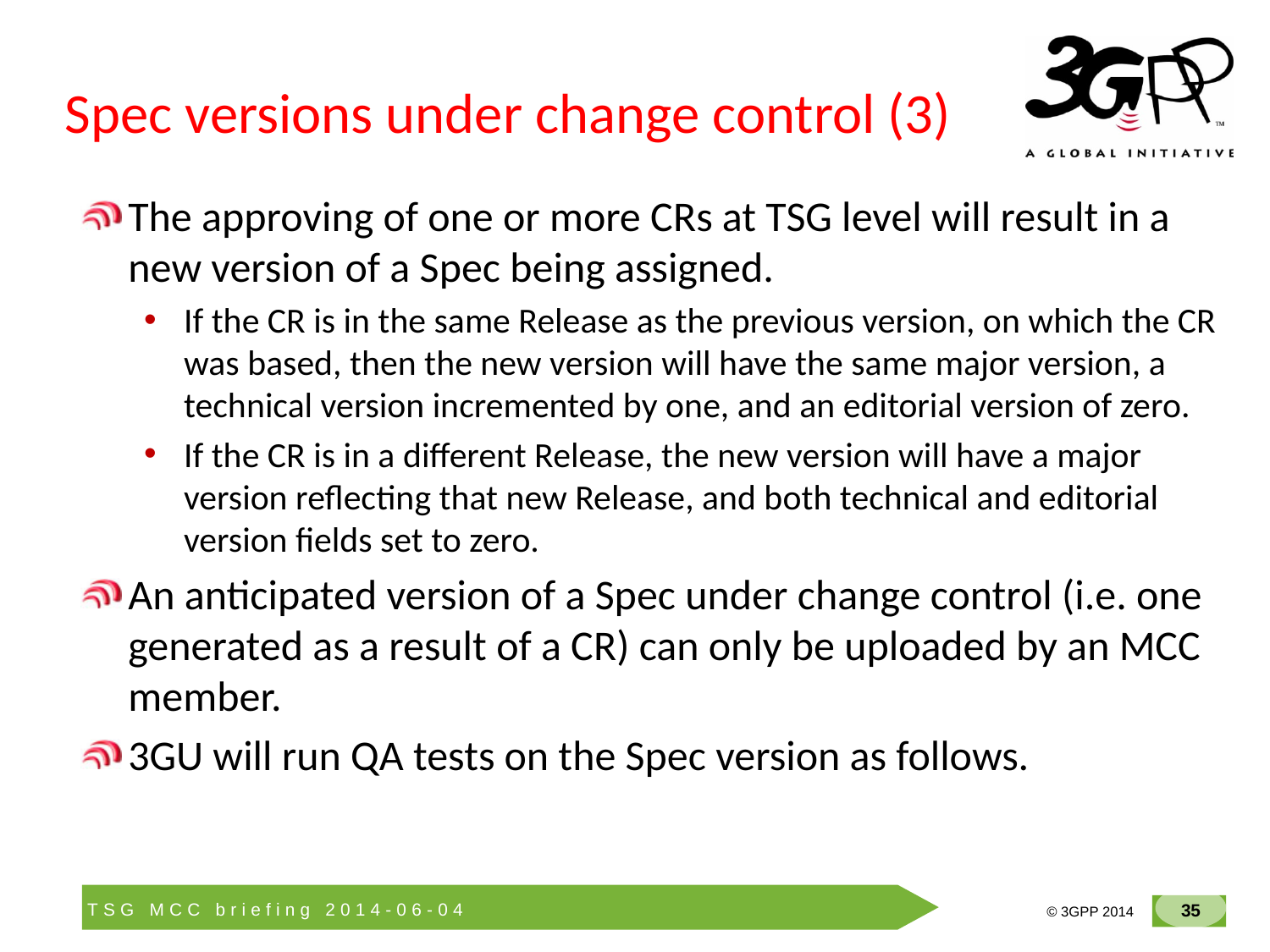

# Spec versions under change control (3)
The approving of one or more CRs at TSG level will result in a new version of a Spec being assigned.
If the CR is in the same Release as the previous version, on which the CR was based, then the new version will have the same major version, a technical version incremented by one, and an editorial version of zero.
If the CR is in a different Release, the new version will have a major version reflecting that new Release, and both technical and editorial version fields set to zero.
An anticipated version of a Spec under change control (i.e. one generated as a result of a CR) can only be uploaded by an MCC member.
3GU will run QA tests on the Spec version as follows.